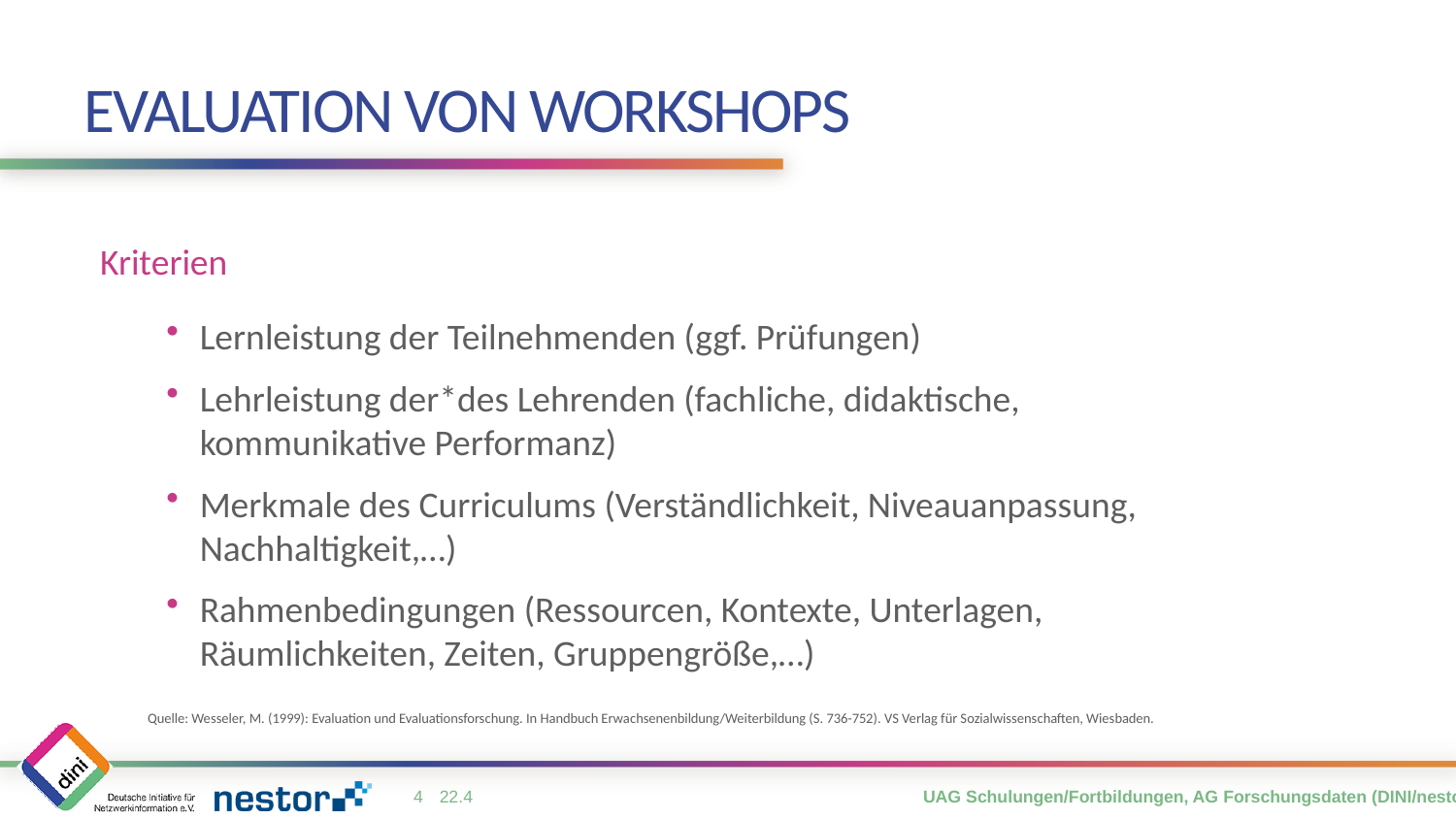

# Evaluation von Workshops
Kriterien
Lernleistung der Teilnehmenden (ggf. Prüfungen)
Lehrleistung der*des Lehrenden (fachliche, didaktische,
kommunikative Performanz)
Merkmale des Curriculums (Verständlichkeit, Niveauanpassung, Nachhaltigkeit,…)
Rahmenbedingungen (Ressourcen, Kontexte, Unterlagen, Räumlichkeiten, Zeiten, Gruppengröße,…)

Quelle: Wesseler, M. (1999): Evaluation und Evaluationsforschung. In Handbuch Erwachsenenbildung/Weiterbildung (S. 736-752). VS Verlag für Sozialwissenschaften, Wiesbaden.
4
22.4